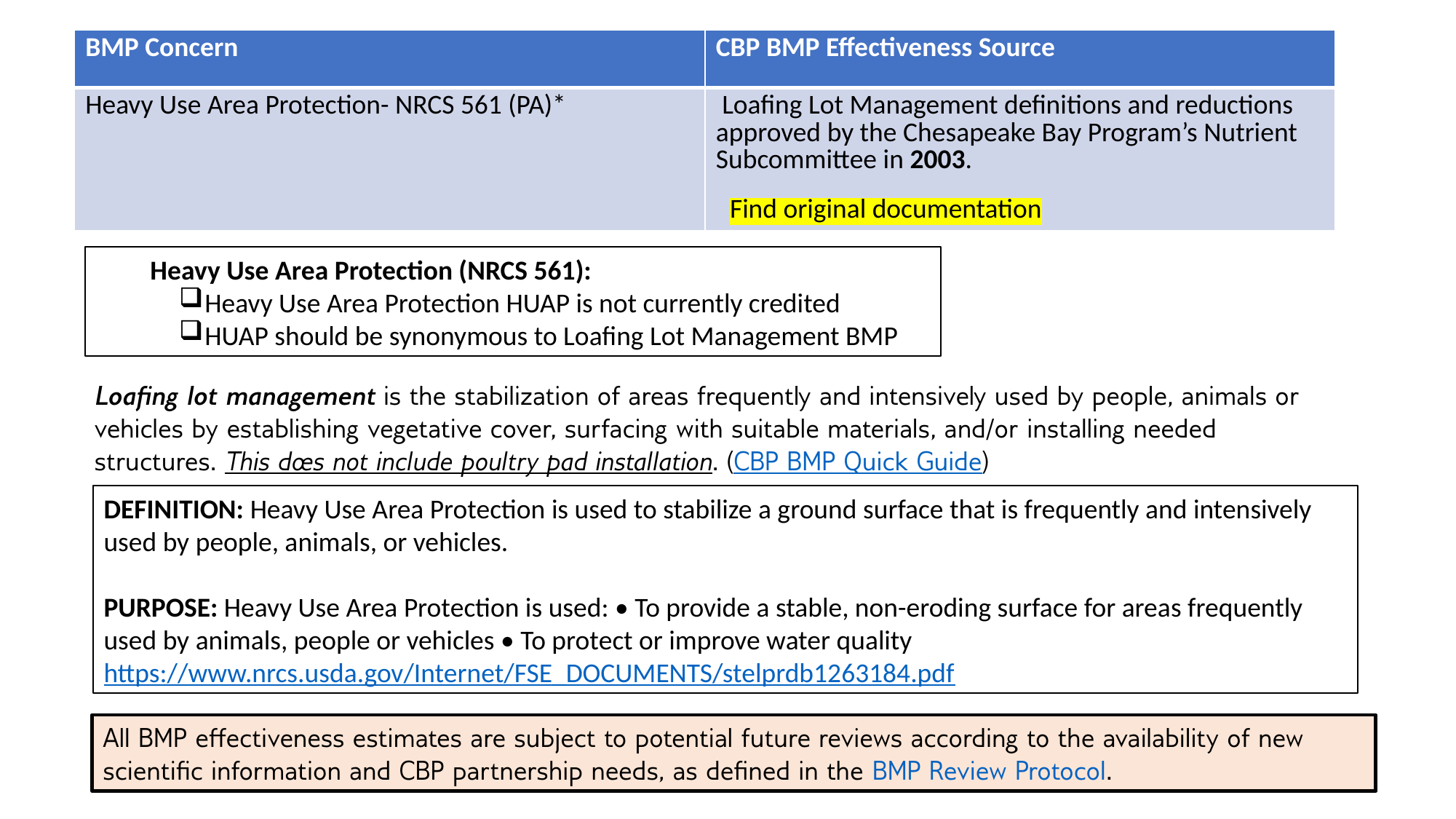

| BMP Concern | CBP BMP Effectiveness Source |
| --- | --- |
| Heavy Use Area Protection- NRCS 561 (PA)\* | Loafing Lot Management definitions and reductions approved by the Chesapeake Bay Program’s Nutrient Subcommittee in 2003. |
Find original documentation
Heavy Use Area Protection (NRCS 561):
Heavy Use Area Protection HUAP is not currently credited
HUAP should be synonymous to Loafing Lot Management BMP
Loafing lot management is the stabilization of areas frequently and intensively used by people, animals or vehicles by establishing vegetative cover, surfacing with suitable materials, and/or installing needed structures. This does not include poultry pad installation. (CBP BMP Quick Guide)
DEFINITION: Heavy Use Area Protection is used to stabilize a ground surface that is frequently and intensively used by people, animals, or vehicles.

PURPOSE: Heavy Use Area Protection is used: • To provide a stable, non-eroding surface for areas frequently used by animals, people or vehicles • To protect or improve water quality https://www.nrcs.usda.gov/Internet/FSE_DOCUMENTS/stelprdb1263184.pdf
All BMP effectiveness estimates are subject to potential future reviews according to the availability of new scientific information and CBP partnership needs, as defined in the BMP Review Protocol.